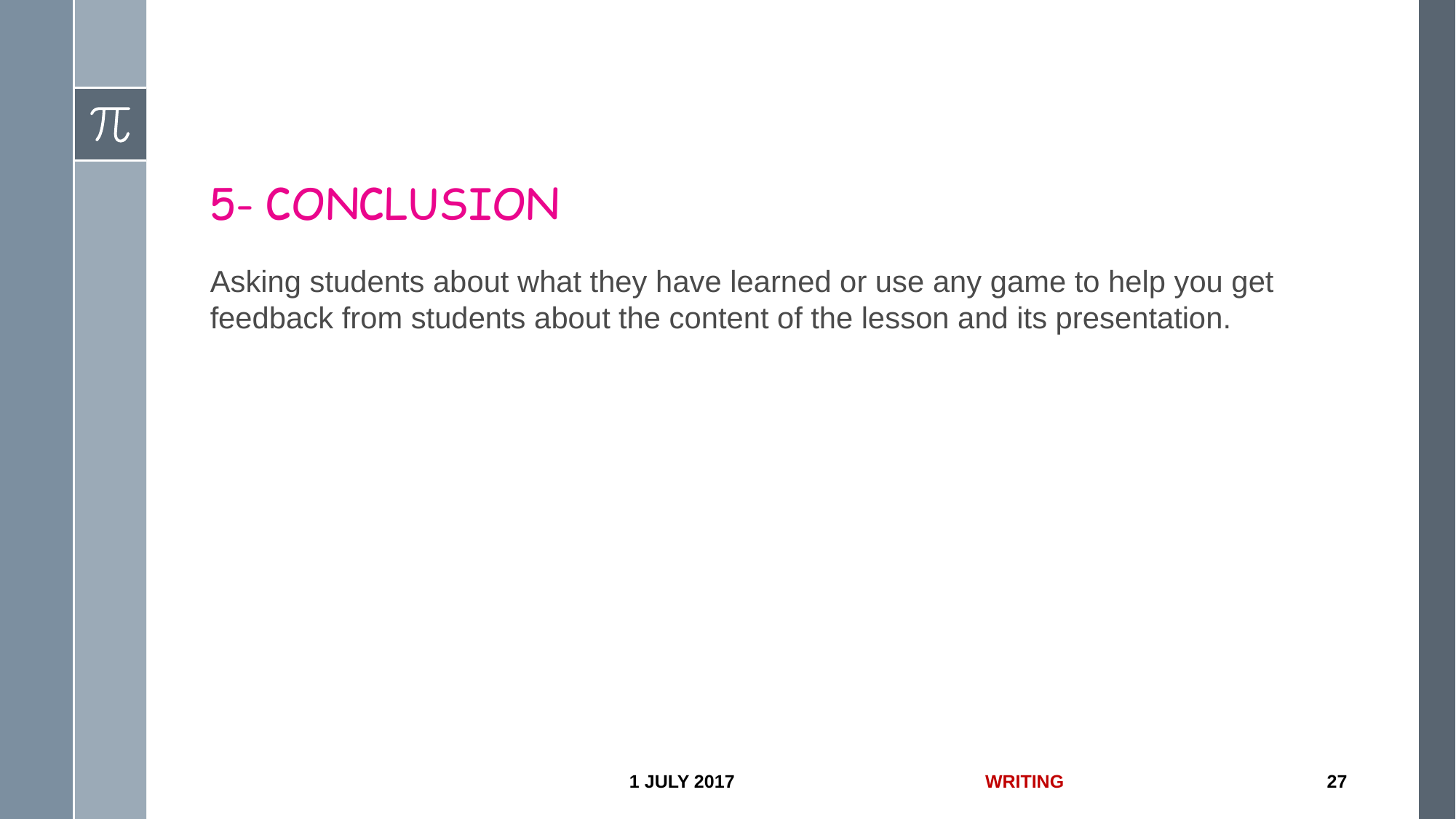

5- conclusion
Asking students about what they have learned or use any game to help you get feedback from students about the content of the lesson and its presentation.

1 July 2017
Writing
27